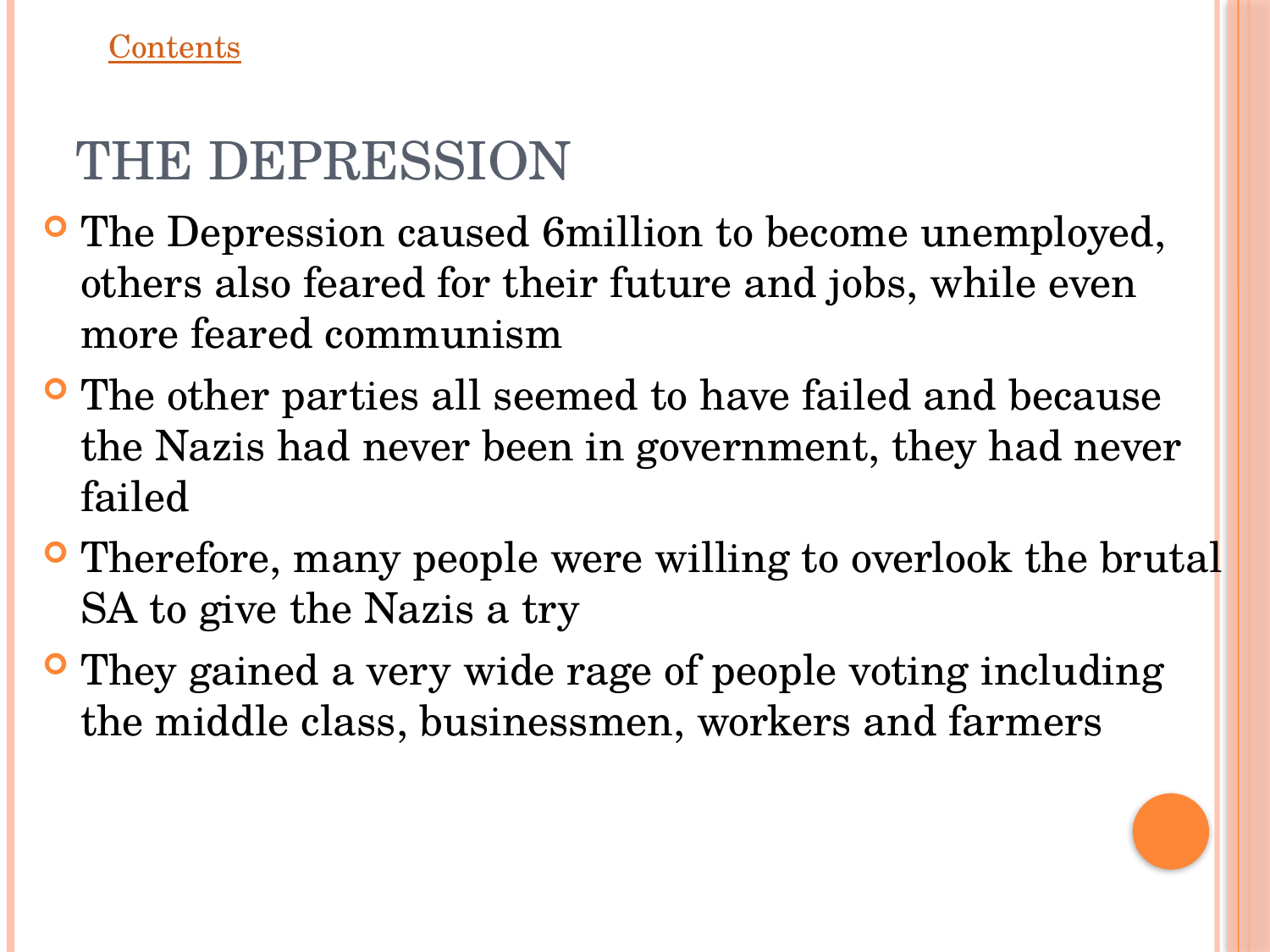

# The Depression
The Depression caused 6million to become unemployed, others also feared for their future and jobs, while even more feared communism
The other parties all seemed to have failed and because the Nazis had never been in government, they had never failed
Therefore, many people were willing to overlook the brutal SA to give the Nazis a try
They gained a very wide rage of people voting including the middle class, businessmen, workers and farmers